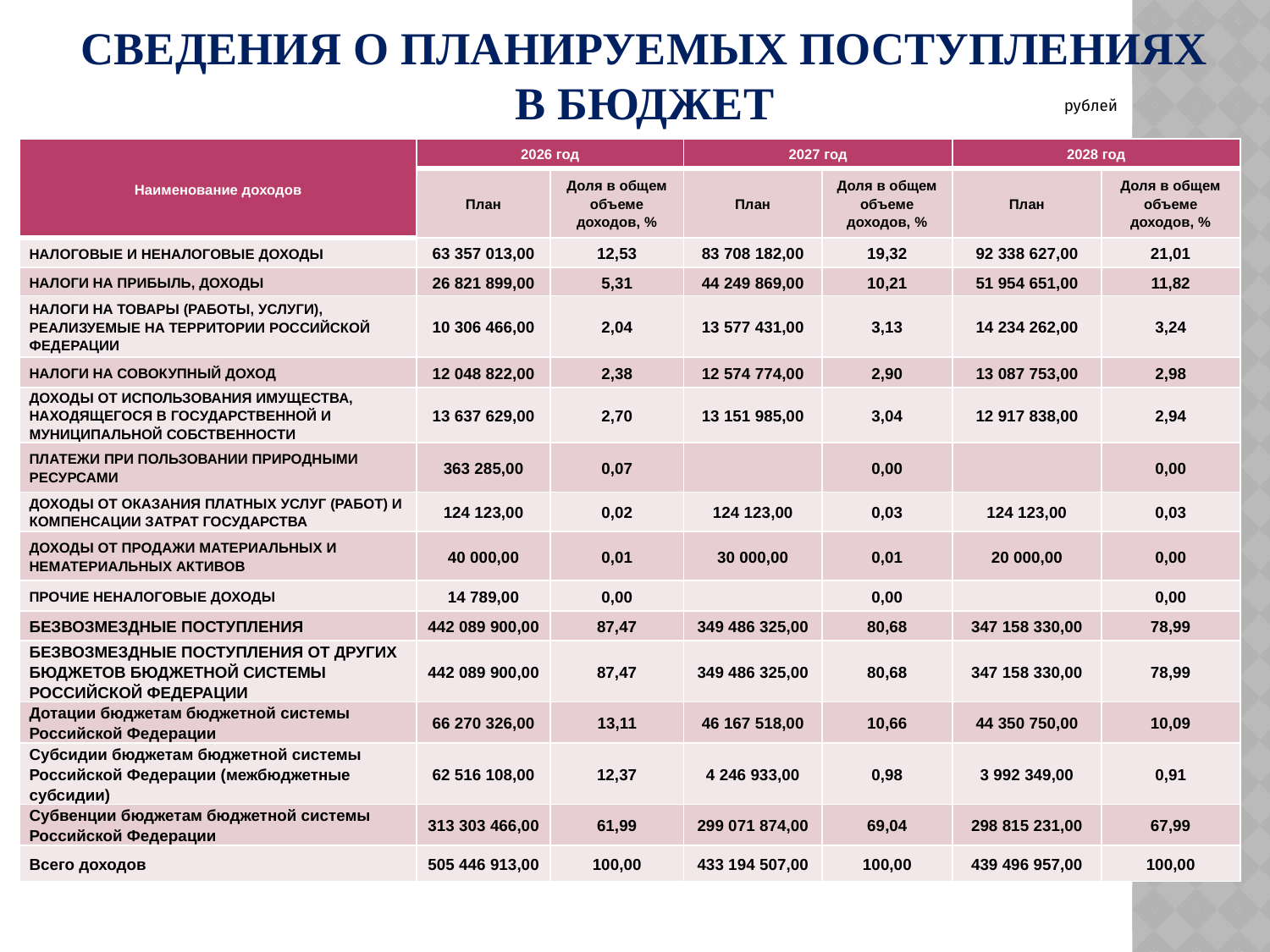

# СВЕДЕНИЯ О ПЛАНИРУЕМЫХ ПОСТУПЛЕНИЯХ В БЮДЖЕТ
рублей
| Наименование доходов | 2026 год |  | 2027 год |  | 2028 год |  |
| --- | --- | --- | --- | --- | --- | --- |
|  | План | Доля в общем объеме доходов, % | План | Доля в общем объеме доходов, % | План | Доля в общем объеме доходов, % |
| НАЛОГОВЫЕ И НЕНАЛОГОВЫЕ ДОХОДЫ | 63 357 013,00 | 12,53 | 83 708 182,00 | 19,32 | 92 338 627,00 | 21,01 |
| НАЛОГИ НА ПРИБЫЛЬ, ДОХОДЫ | 26 821 899,00 | 5,31 | 44 249 869,00 | 10,21 | 51 954 651,00 | 11,82 |
| НАЛОГИ НА ТОВАРЫ (РАБОТЫ, УСЛУГИ), РЕАЛИЗУЕМЫЕ НА ТЕРРИТОРИИ РОССИЙСКОЙ ФЕДЕРАЦИИ | 10 306 466,00 | 2,04 | 13 577 431,00 | 3,13 | 14 234 262,00 | 3,24 |
| НАЛОГИ НА СОВОКУПНЫЙ ДОХОД | 12 048 822,00 | 2,38 | 12 574 774,00 | 2,90 | 13 087 753,00 | 2,98 |
| ДОХОДЫ ОТ ИСПОЛЬЗОВАНИЯ ИМУЩЕСТВА, НАХОДЯЩЕГОСЯ В ГОСУДАРСТВЕННОЙ И МУНИЦИПАЛЬНОЙ СОБСТВЕННОСТИ | 13 637 629,00 | 2,70 | 13 151 985,00 | 3,04 | 12 917 838,00 | 2,94 |
| ПЛАТЕЖИ ПРИ ПОЛЬЗОВАНИИ ПРИРОДНЫМИ РЕСУРСАМИ | 363 285,00 | 0,07 |  | 0,00 |  | 0,00 |
| ДОХОДЫ ОТ ОКАЗАНИЯ ПЛАТНЫХ УСЛУГ (РАБОТ) И КОМПЕНСАЦИИ ЗАТРАТ ГОСУДАРСТВА | 124 123,00 | 0,02 | 124 123,00 | 0,03 | 124 123,00 | 0,03 |
| ДОХОДЫ ОТ ПРОДАЖИ МАТЕРИАЛЬНЫХ И НЕМАТЕРИАЛЬНЫХ АКТИВОВ | 40 000,00 | 0,01 | 30 000,00 | 0,01 | 20 000,00 | 0,00 |
| ПРОЧИЕ НЕНАЛОГОВЫЕ ДОХОДЫ | 14 789,00 | 0,00 |  | 0,00 |  | 0,00 |
| БЕЗВОЗМЕЗДНЫЕ ПОСТУПЛЕНИЯ | 442 089 900,00 | 87,47 | 349 486 325,00 | 80,68 | 347 158 330,00 | 78,99 |
| БЕЗВОЗМЕЗДНЫЕ ПОСТУПЛЕНИЯ ОТ ДРУГИХ БЮДЖЕТОВ БЮДЖЕТНОЙ СИСТЕМЫ РОССИЙСКОЙ ФЕДЕРАЦИИ | 442 089 900,00 | 87,47 | 349 486 325,00 | 80,68 | 347 158 330,00 | 78,99 |
| Дотации бюджетам бюджетной системы Российской Федерации | 66 270 326,00 | 13,11 | 46 167 518,00 | 10,66 | 44 350 750,00 | 10,09 |
| Субсидии бюджетам бюджетной системы Российской Федерации (межбюджетные субсидии) | 62 516 108,00 | 12,37 | 4 246 933,00 | 0,98 | 3 992 349,00 | 0,91 |
| Субвенции бюджетам бюджетной системы Российской Федерации | 313 303 466,00 | 61,99 | 299 071 874,00 | 69,04 | 298 815 231,00 | 67,99 |
| Всего доходов | 505 446 913,00 | 100,00 | 433 194 507,00 | 100,00 | 439 496 957,00 | 100,00 |